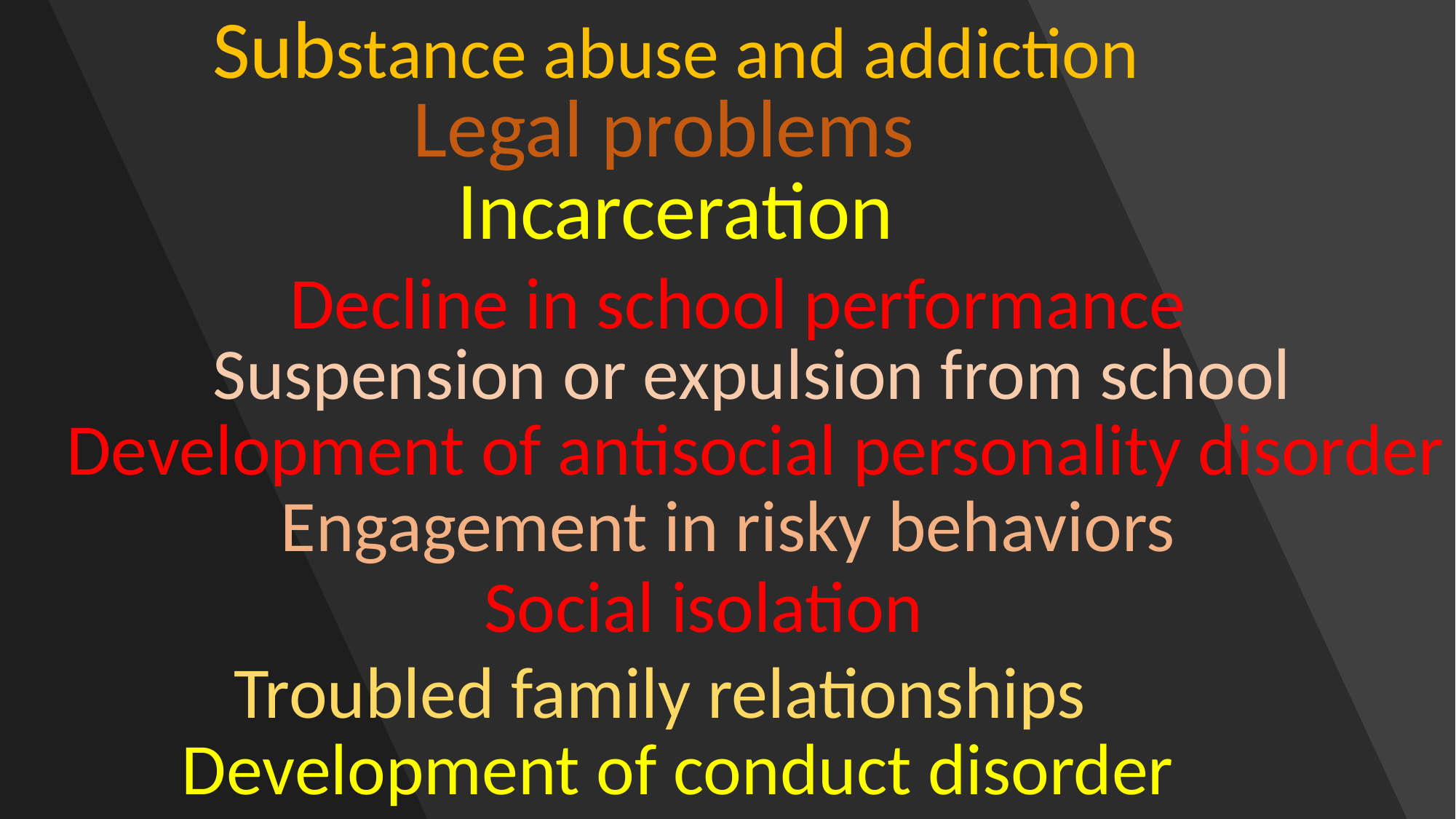

Substance abuse and addiction
Legal problems
Incarceration
Decline in school performance
Suspension or expulsion from school

Development of antisocial personality disorder
Engagement in risky behaviors
Social isolation
Troubled family relationships
Development of conduct disorder